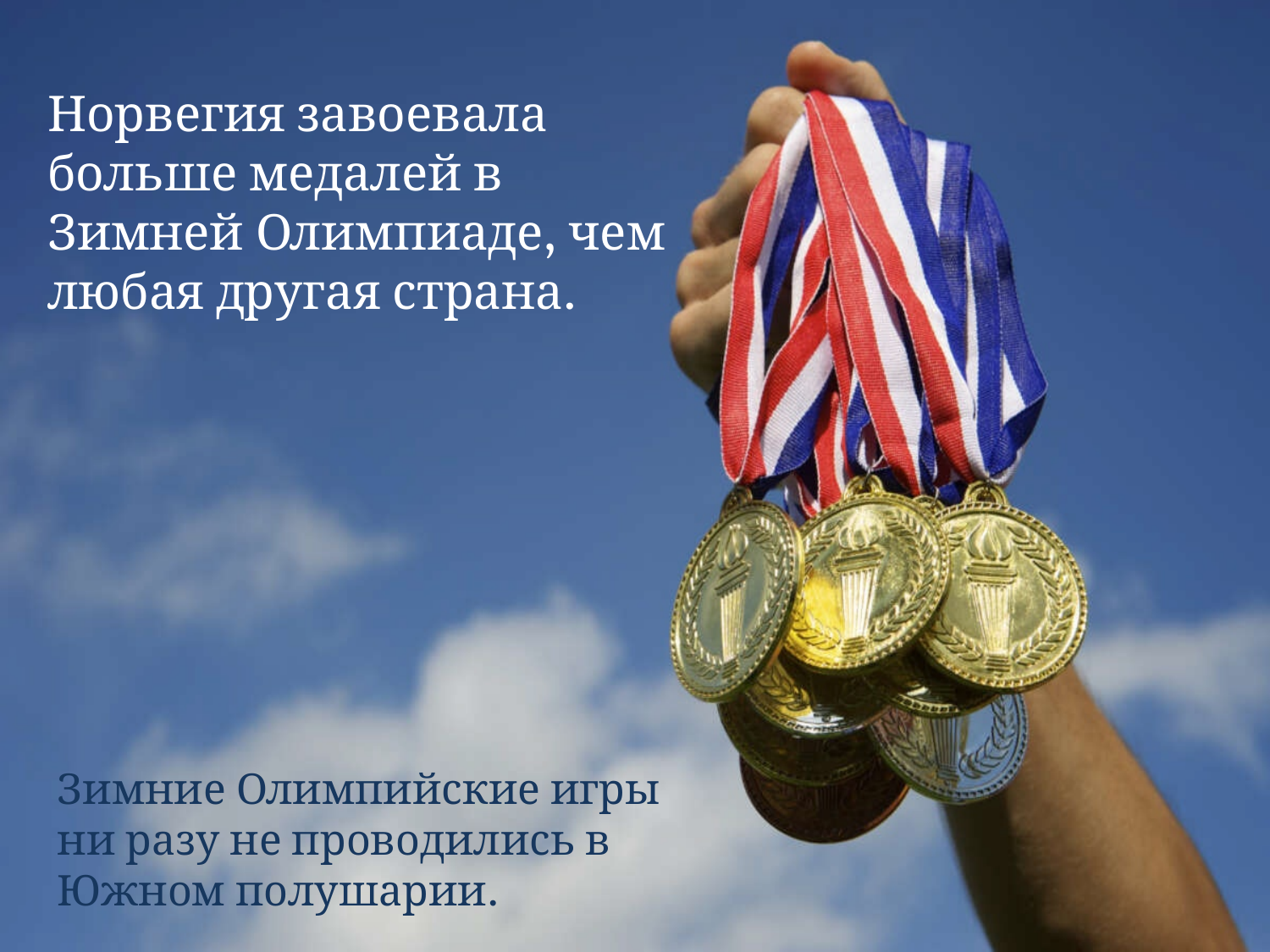

Норвегия завоевала больше медалей в Зимней Олимпиаде, чем любая другая страна.
Зимние Олимпийские игры ни разу не проводились в Южном полушарии.